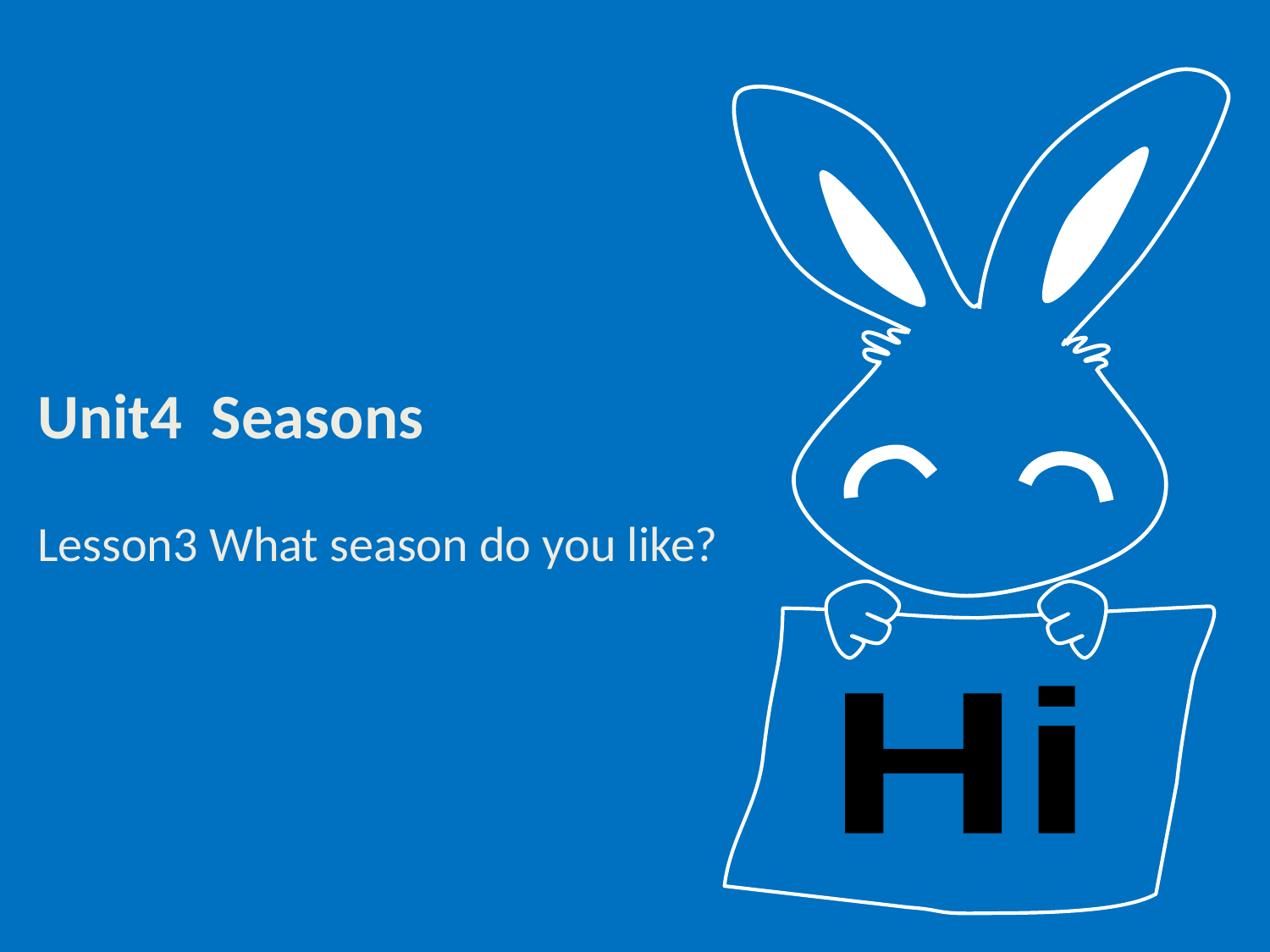

# Unit4  Seasons
Lesson3 What season do you like?
Hi